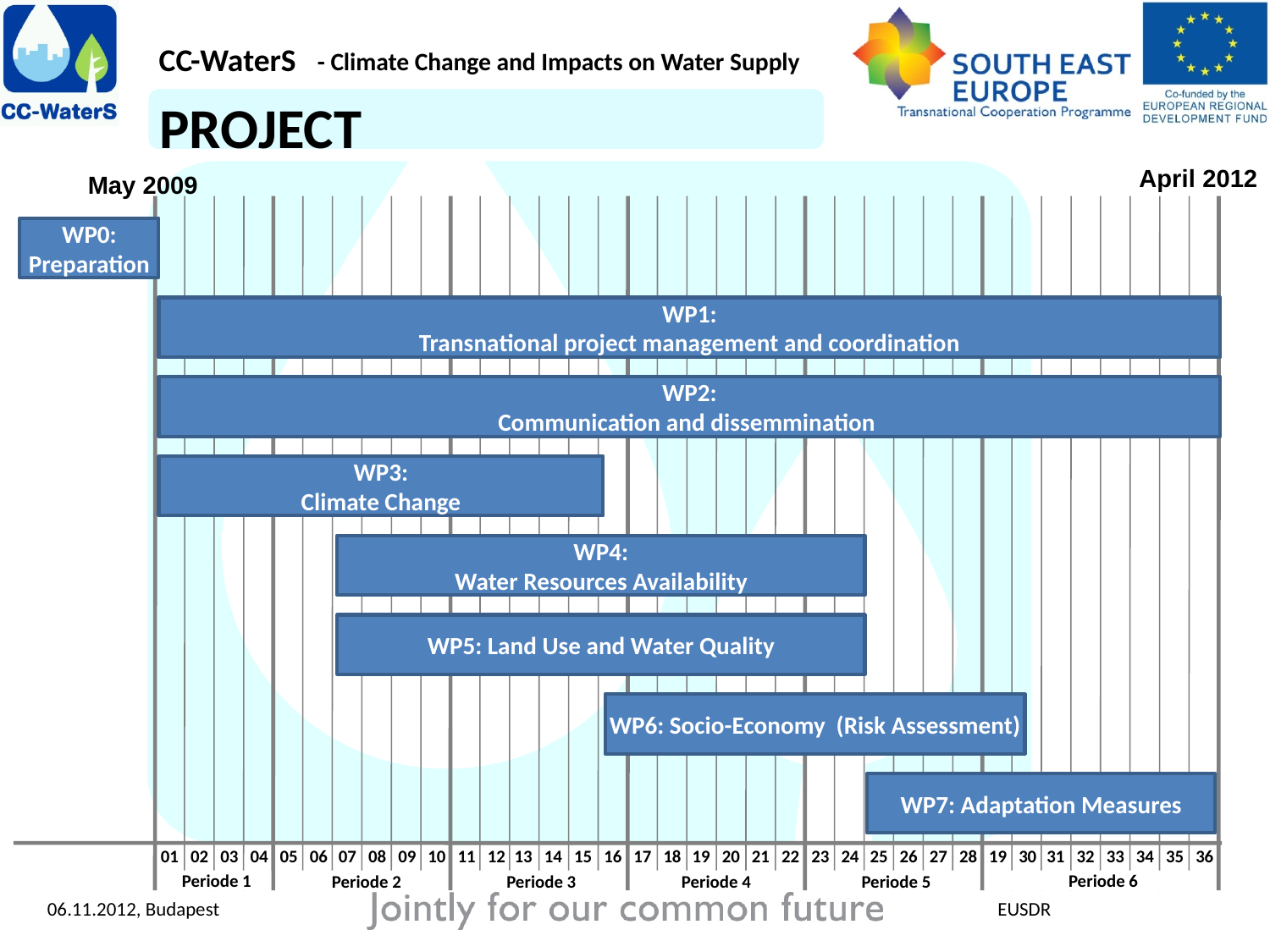

PROJECT
April 2012
May 2009
01
02
03
04
05
06
07
08
09
10
11
12
13
14
15
16
17
18
19
20
21
22
23
24
25
26
27
28
19
30
31
32
33
34
35
36
Periode 1
Periode 2
Periode 3
Periode 4
Periode 5
Periode 6
WP0:
Preparation
WP1:
Transnational project management and coordination
WP2:
Communication and dissemmination
WP3:
Climate Change
WP4:
Water Resources Availability
WP5: Land Use and Water Quality
WP6: Socio-Economy  (Risk Assessment)
WP7: Adaptation Measures